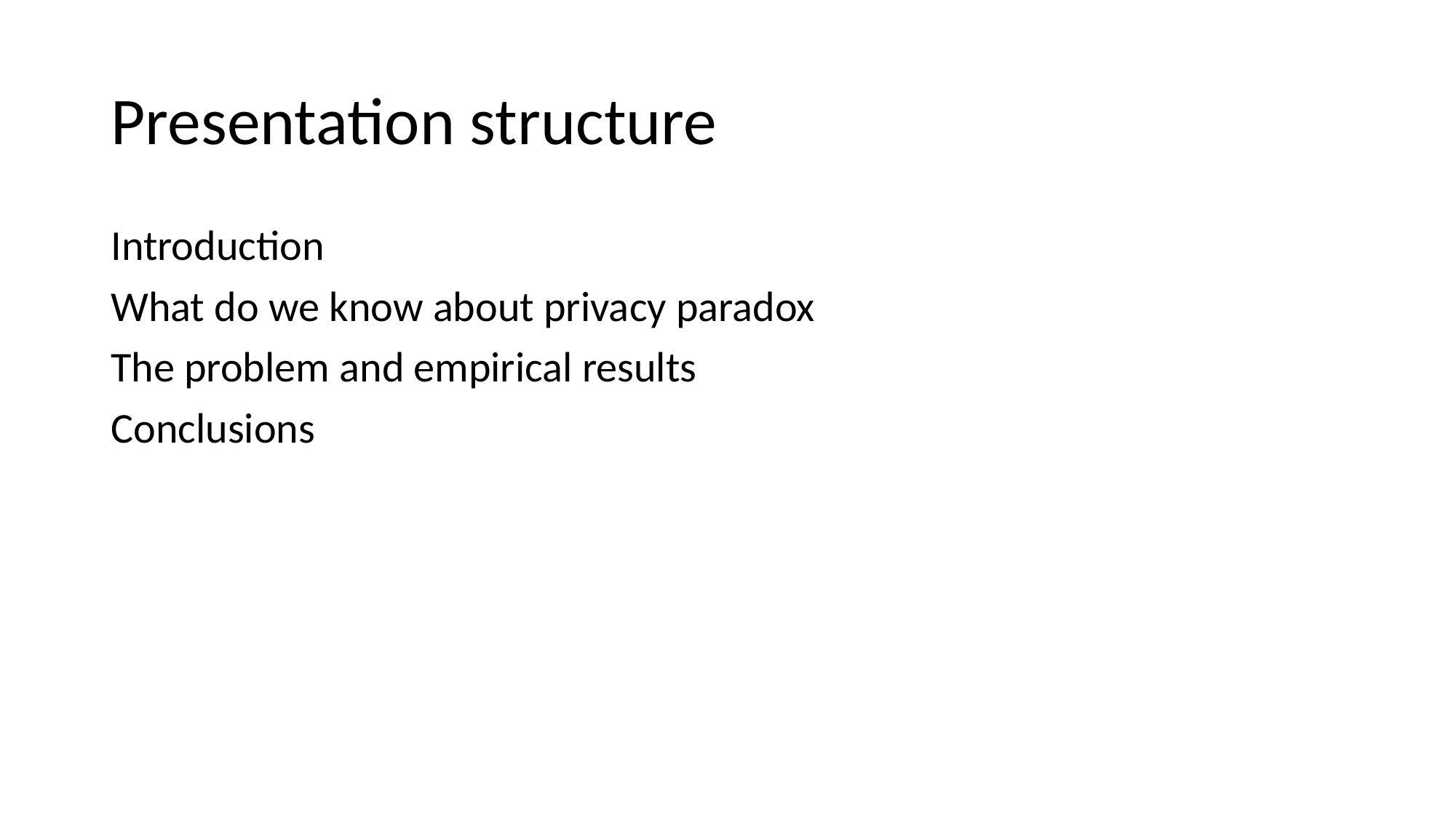

# Presentation structure
Introduction
What do we know about privacy paradox
The problem and empirical results
Conclusions